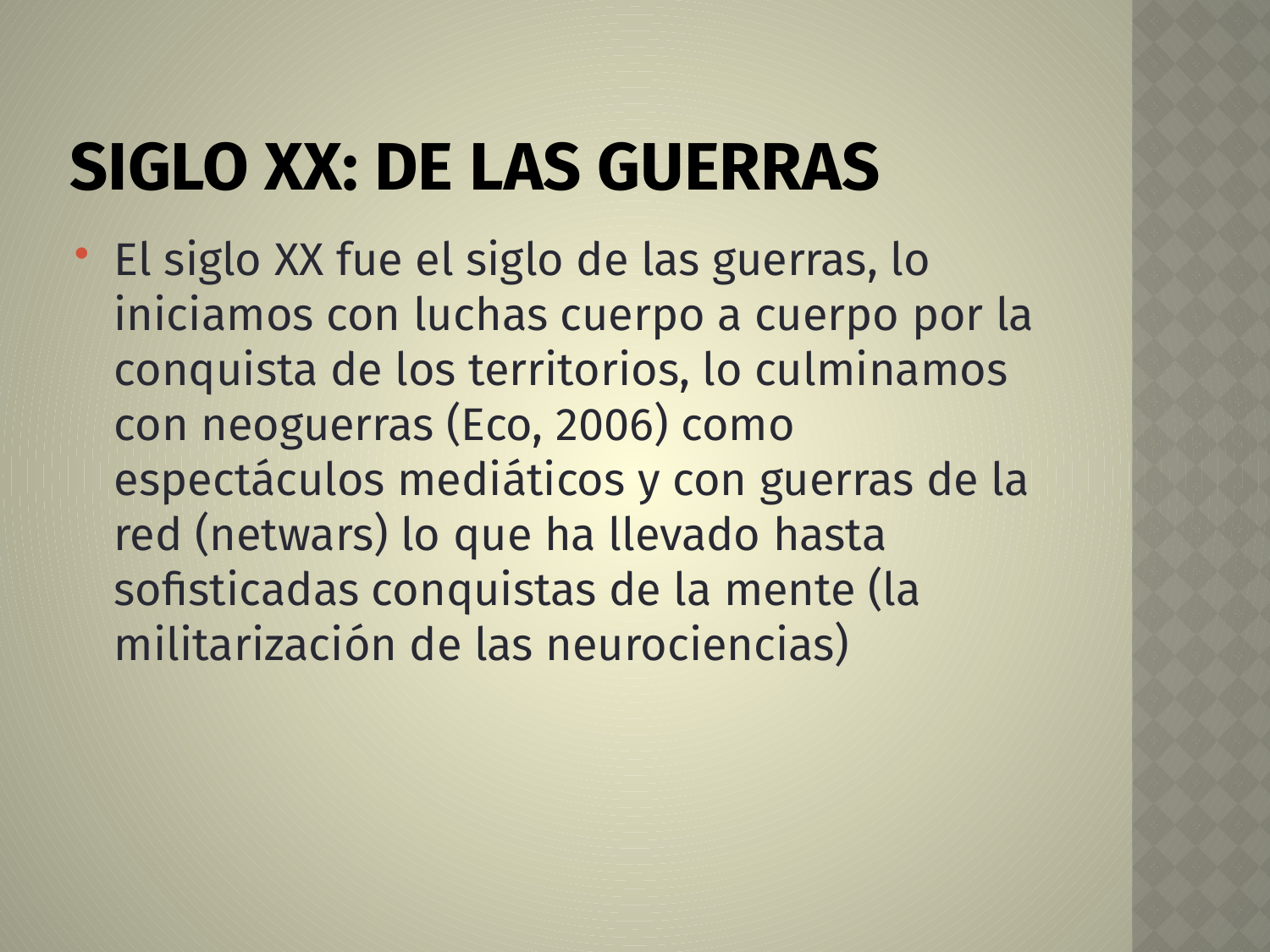

# SIGLO XX: DE LAS GUERRAS
El siglo XX fue el siglo de las guerras, lo iniciamos con luchas cuerpo a cuerpo por la conquista de los territorios, lo culminamos con neoguerras (Eco, 2006) como espectáculos mediáticos y con guerras de la red (netwars) lo que ha llevado hasta sofisticadas conquistas de la mente (la militarización de las neurociencias)